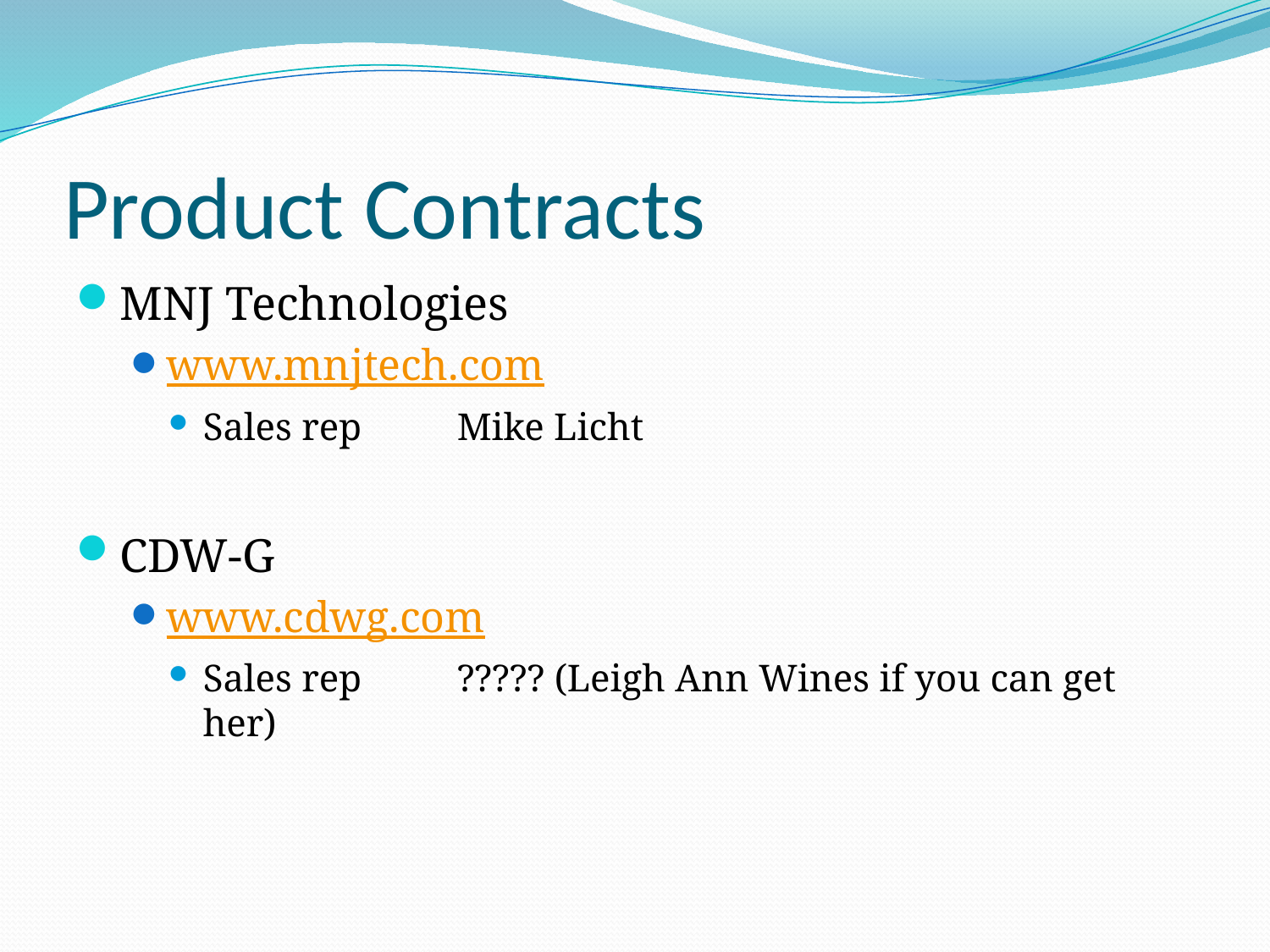

# Product Contracts
MNJ Technologies
www.mnjtech.com
Sales rep	Mike Licht

CDW-G
www.cdwg.com
Sales rep	????? (Leigh Ann Wines if you can get her)